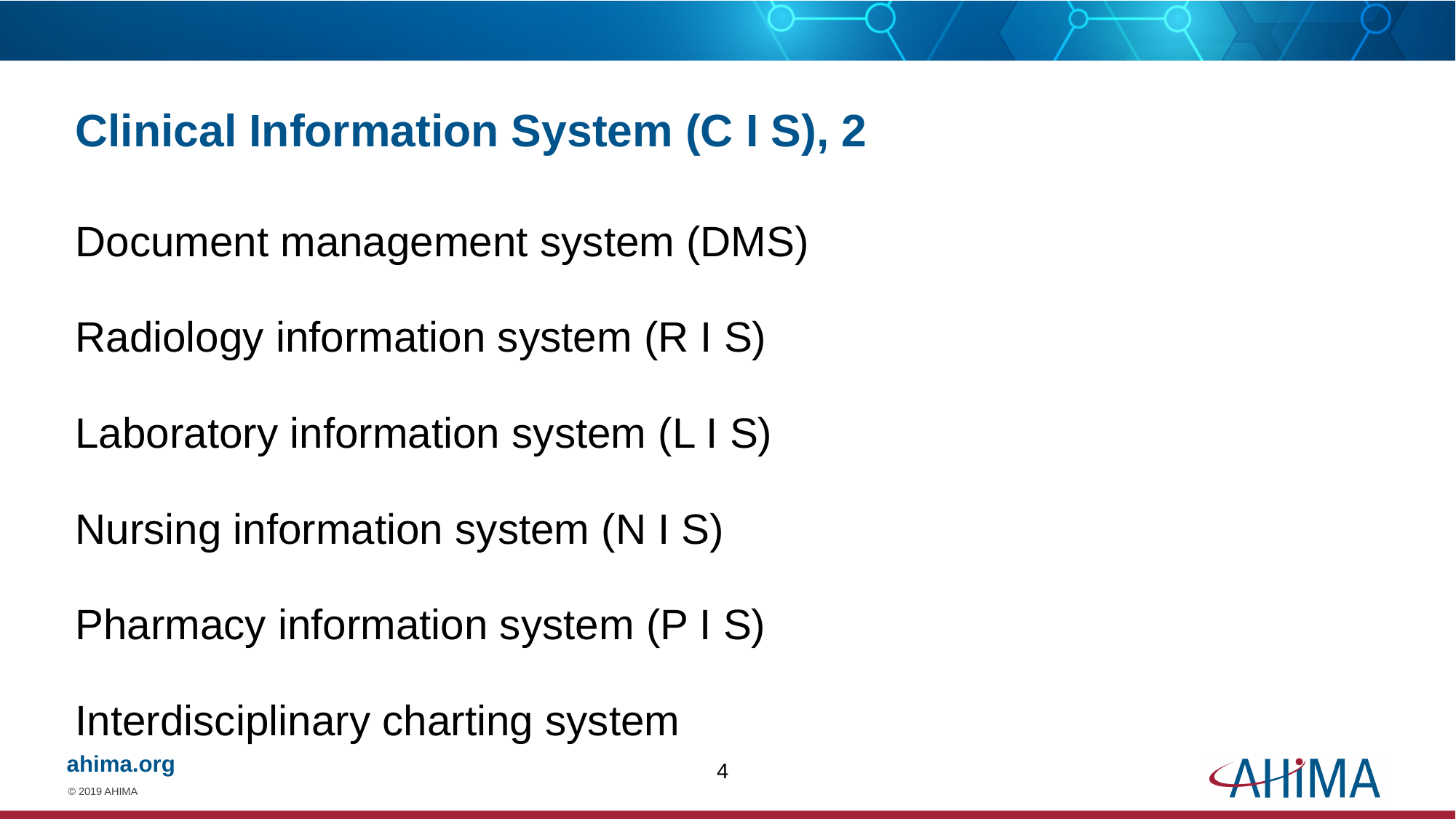

# Clinical Information System (C I S), 2
Document management system (DMS)

Radiology information system (R I S)

Laboratory information system (L I S)

Nursing information system (N I S)

Pharmacy information system (P I S)

Interdisciplinary charting system